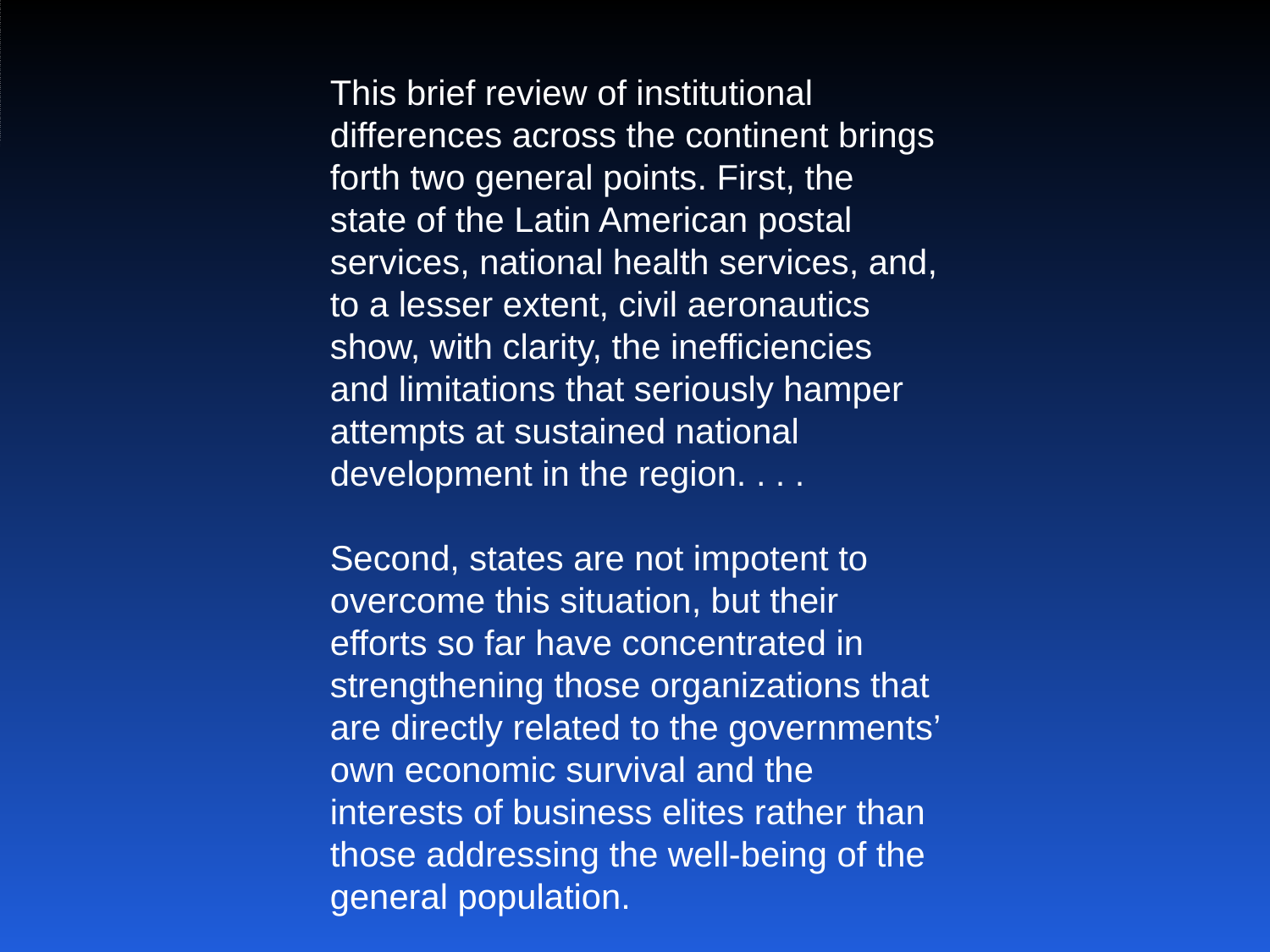

# This brief review of institutional differences across the continent brings fo...
This brief review of institutional differences across the continent brings forth two general points. First, the state of the Latin American postal services, national health services, and, to a lesser extent, civil aeronautics show, with clarity, the inefficiencies and limitations that seriously hamper attempts at sustained national development in the region. . . .

Second, states are not impotent to overcome this situation, but their efforts so far have concentrated in strengthening those organizations that are directly related to the governments’ own economic survival and the interests of business elites rather than those addressing the well-being of the general population.